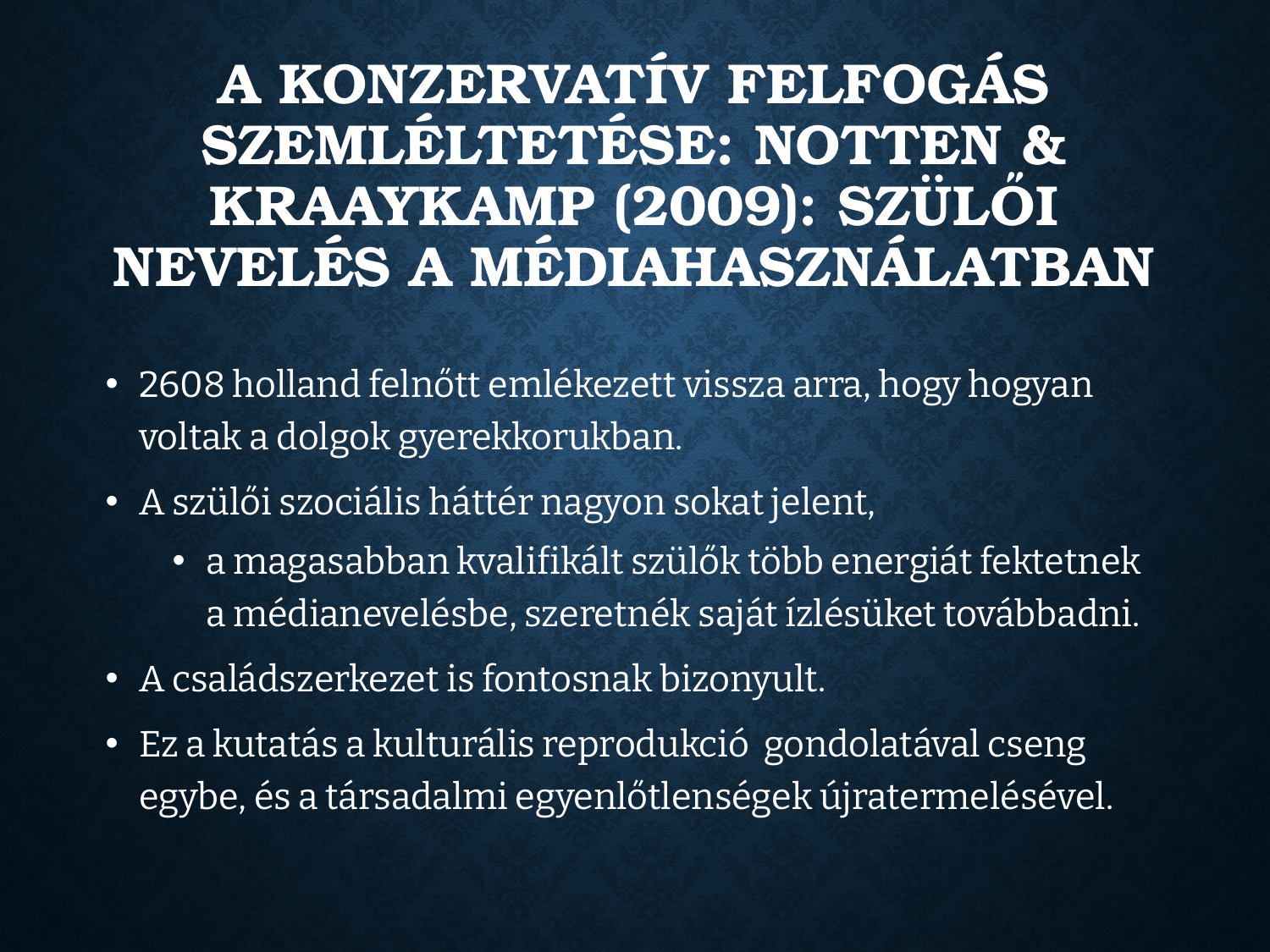

# A konzervatív felfogás szemléltetése: Notten & Kraaykamp (2009): szülői nevelés a médiahasználatban
2608 holland felnőtt emlékezett vissza arra, hogy hogyan voltak a dolgok gyerekkorukban.
A szülői szociális háttér nagyon sokat jelent,
a magasabban kvalifikált szülők több energiát fektetnek a médianevelésbe, szeretnék saját ízlésüket továbbadni.
A családszerkezet is fontosnak bizonyult.
Ez a kutatás a kulturális reprodukció  gondolatával cseng egybe, és a társadalmi egyenlőtlenségek újratermelésével.